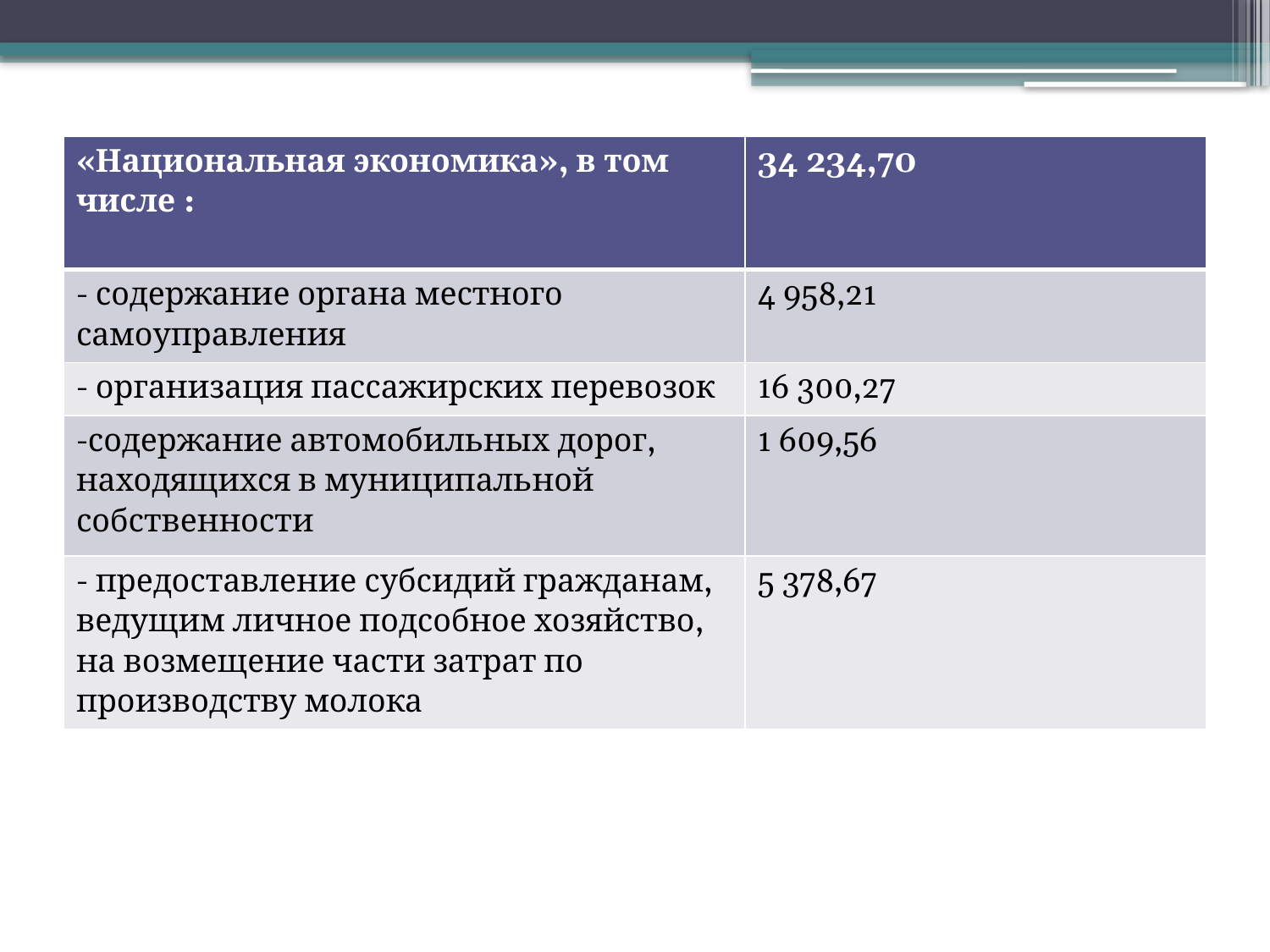

| «Национальная экономика», в том числе : | 34 234,70 |
| --- | --- |
| - содержание органа местного самоуправления | 4 958,21 |
| - организация пассажирских перевозок | 16 300,27 |
| -содержание автомобильных дорог, находящихся в муниципальной собственности | 1 609,56 |
| - предоставление субсидий гражданам, ведущим личное подсобное хозяйство, на возмещение части затрат по производству молока | 5 378,67 |